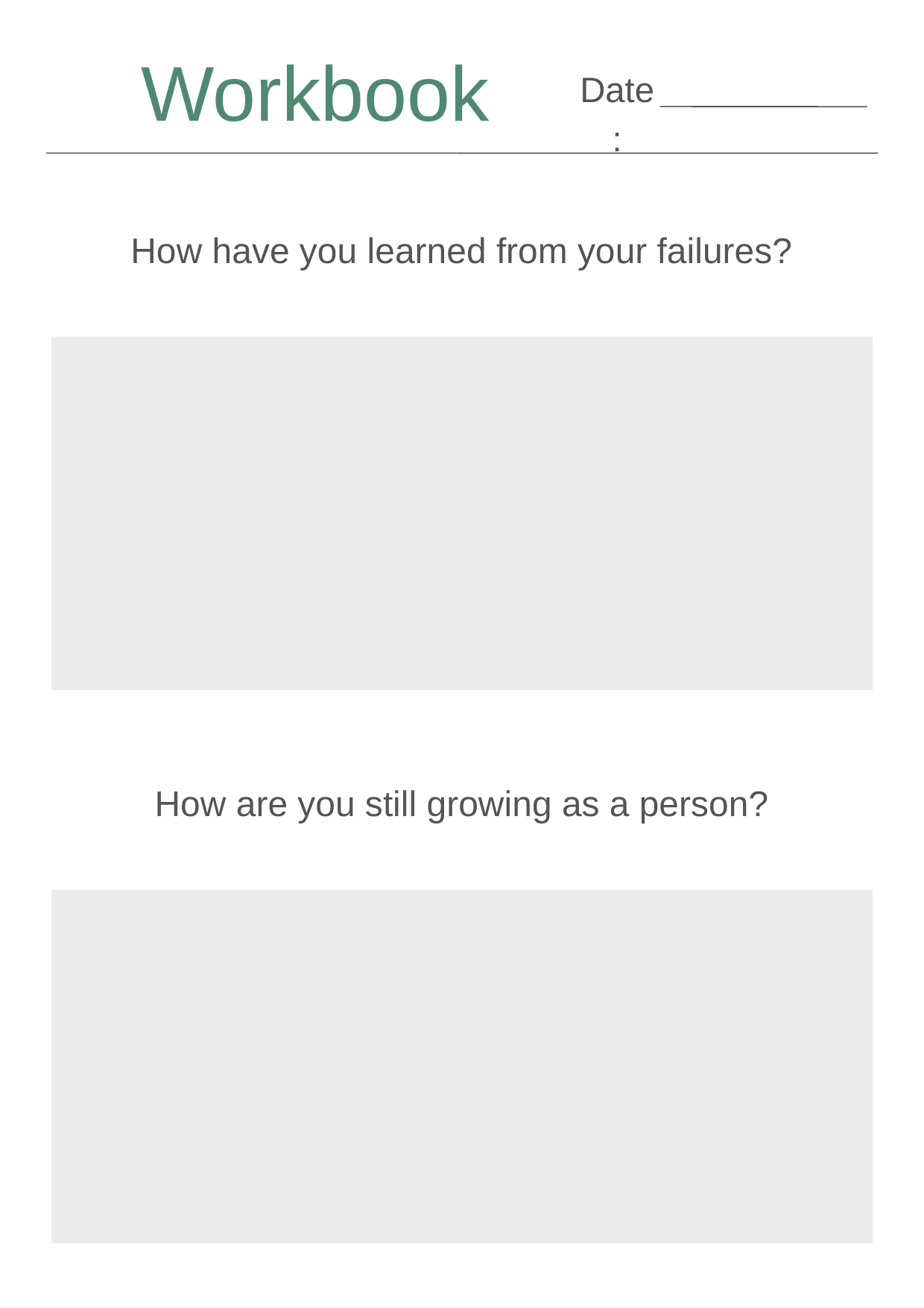

Workbook
Date:

How have you learned from your failures?

How are you still growing as a person?